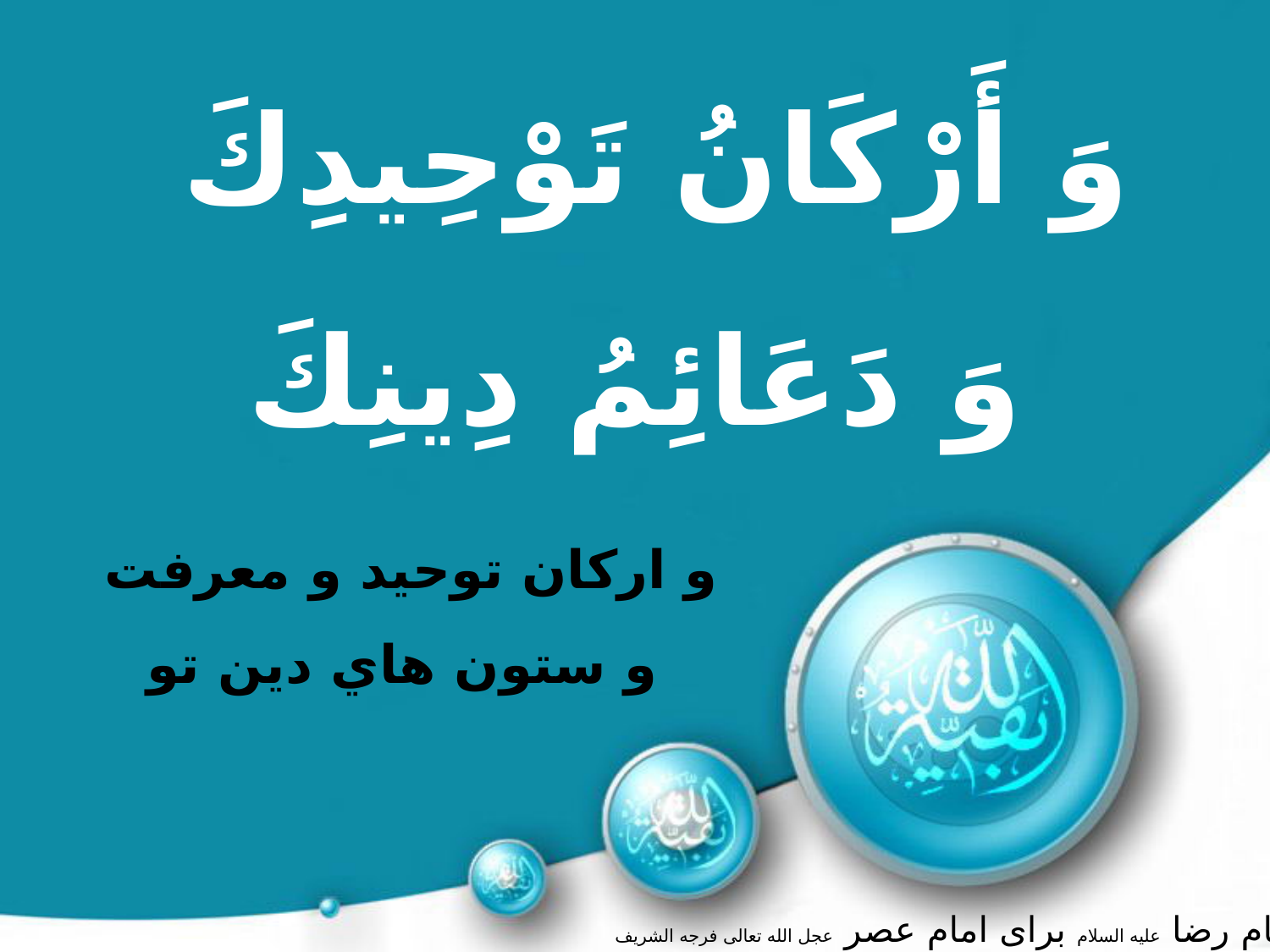

وَ أَرْكَانُ تَوْحِيدِكَ
وَ دَعَائِمُ دِينِكَ
و اركان توحيد و معرفت
و ستون هاي دين تو